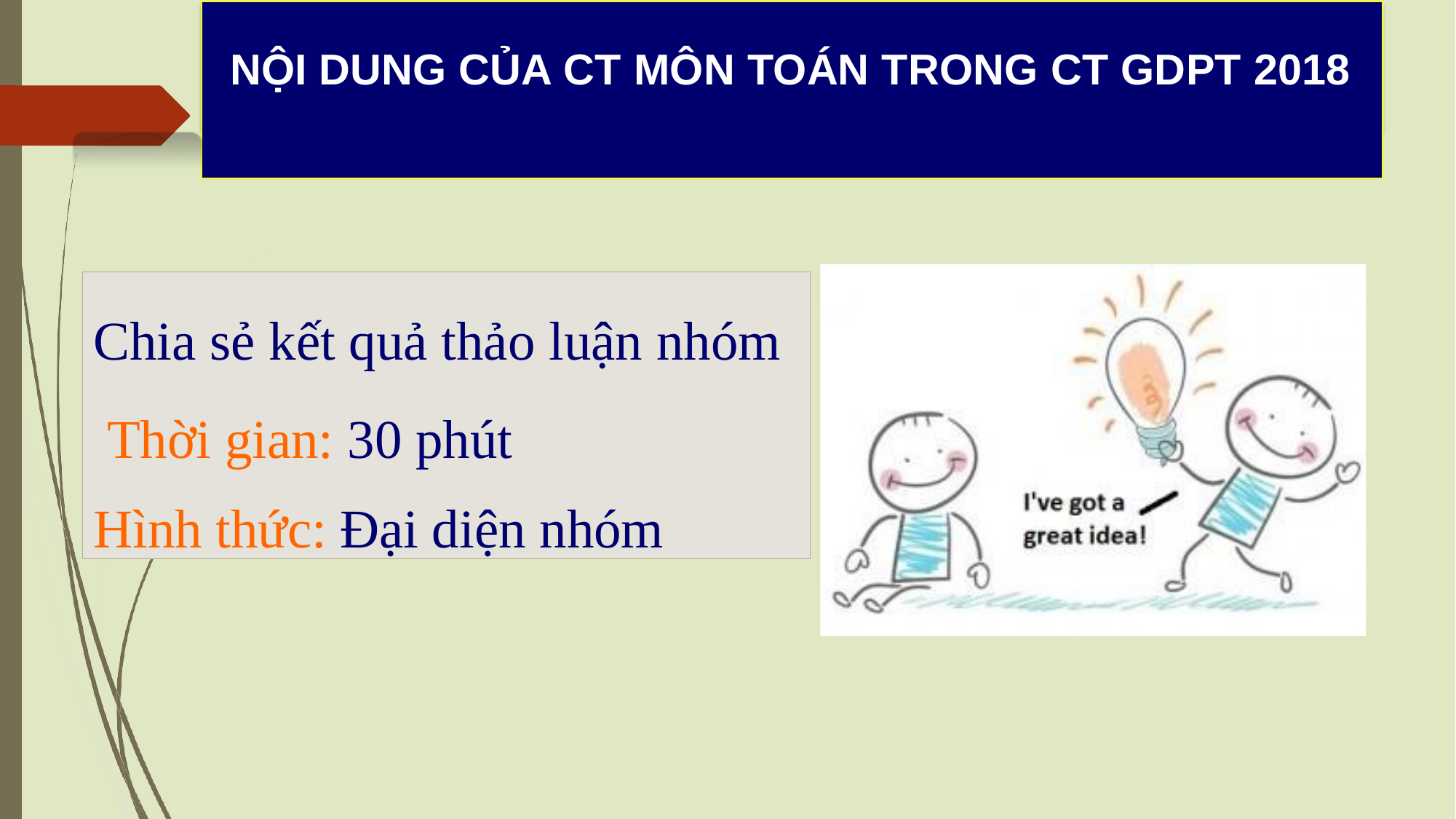

# NỘI DUNG CỦA CT MÔN TOÁN TRONG CT GDPT 2018

Chia sẻ kết quả thảo luận nhóm  Thời gian: 30 phút
Hình thức: Đại diện nhóm